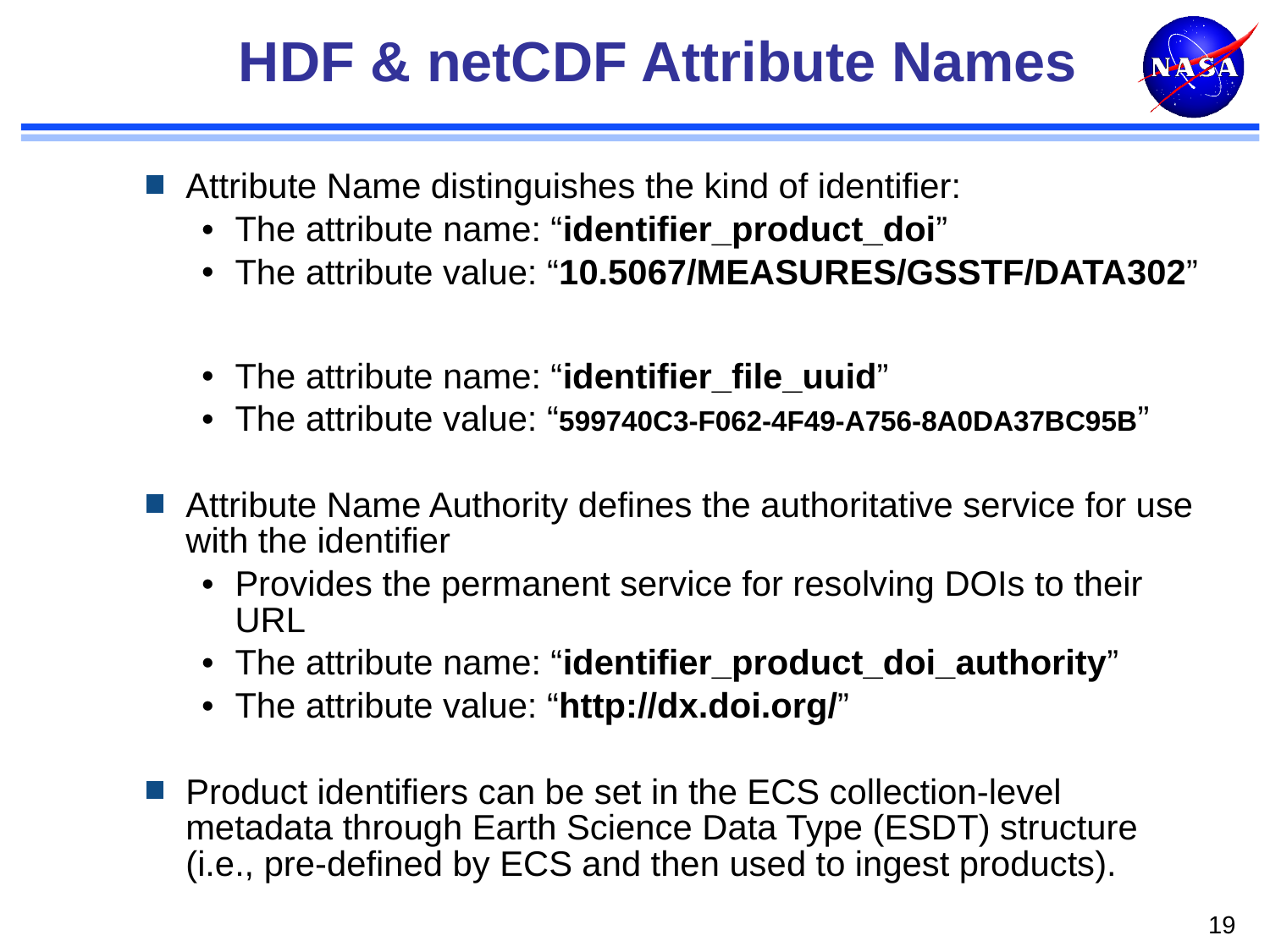

# HDF & netCDF Attribute Names
Attribute Name distinguishes the kind of identifier:
The attribute name: “identifier_product_doi”
The attribute value: “10.5067/MEASURES/GSSTF/DATA302”

The attribute name: “identifier_file_uuid”
The attribute value: “599740C3-F062-4F49-A756-8A0DA37BC95B”

Attribute Name Authority defines the authoritative service for use with the identifier
Provides the permanent service for resolving DOIs to their URL
The attribute name: “identifier_product_doi_authority”
The attribute value: “http://dx.doi.org/”

Product identifiers can be set in the ECS collection-level metadata through Earth Science Data Type (ESDT) structure (i.e., pre-defined by ECS and then used to ingest products).
19